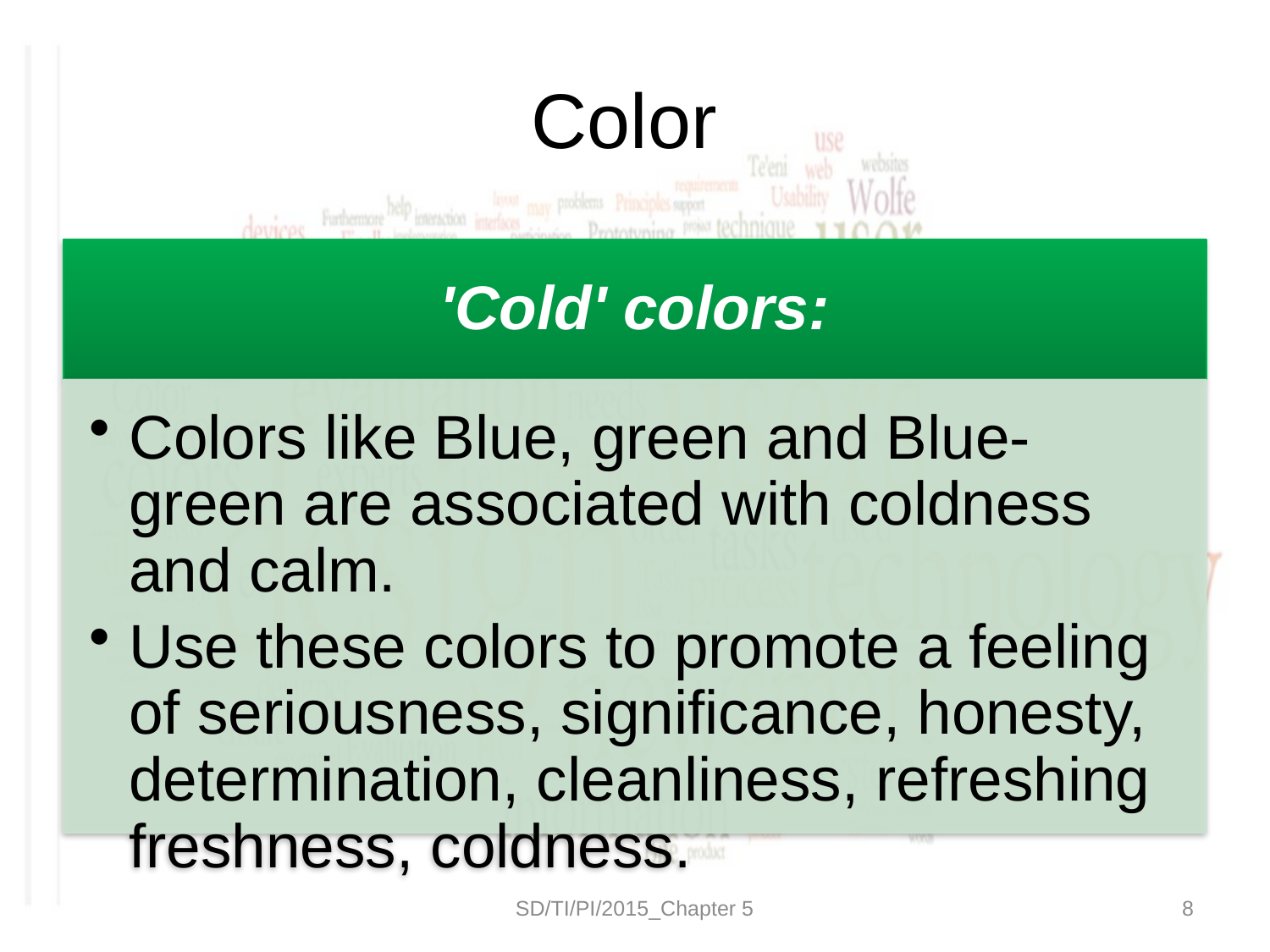

# Color
'Cold' colors:
Colors like Blue, green and Blue-green are associated with coldness and calm.
Use these colors to promote a feeling of seriousness, significance, honesty, determination, cleanliness, refreshing freshness, coldness.
SD/TI/PI/2015_Chapter 5
8